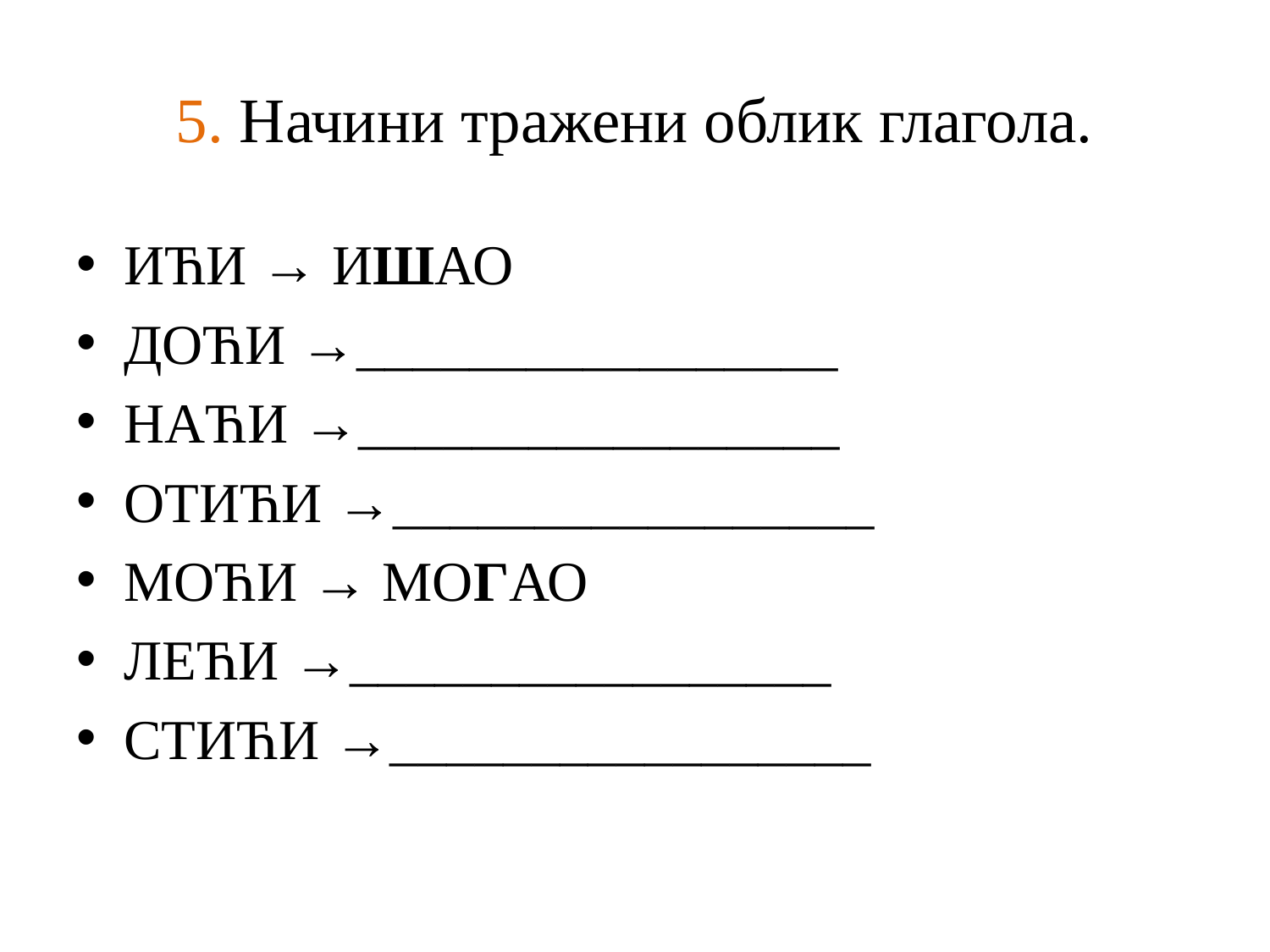

# 5. Начини тражени облик глагола.
ИЋИ → ИШАО
ДОЋИ →_________________
НАЋИ →_________________
ОТИЋИ →_________________
МОЋИ → МОГАО
ЛЕЋИ →_________________
СТИЋИ →_________________